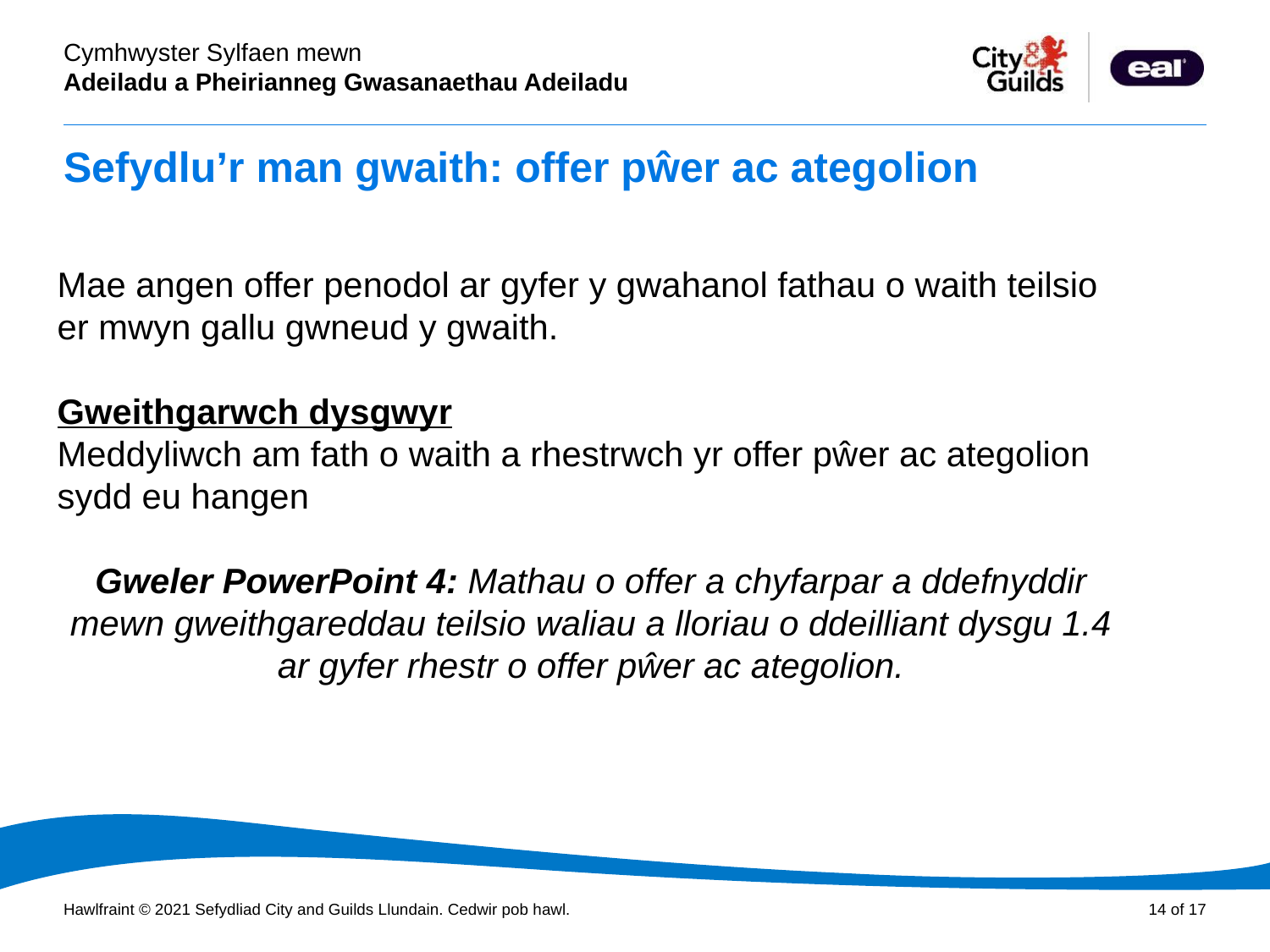

# Sefydlu’r man gwaith: offer pŵer ac ategolion
Mae angen offer penodol ar gyfer y gwahanol fathau o waith teilsio er mwyn gallu gwneud y gwaith.

Gweithgarwch dysgwyr
Meddyliwch am fath o waith a rhestrwch yr offer pŵer ac ategolion sydd eu hangen

Gweler PowerPoint 4: Mathau o offer a chyfarpar a ddefnyddir mewn gweithgareddau teilsio waliau a lloriau o ddeilliant dysgu 1.4 ar gyfer rhestr o offer pŵer ac ategolion.